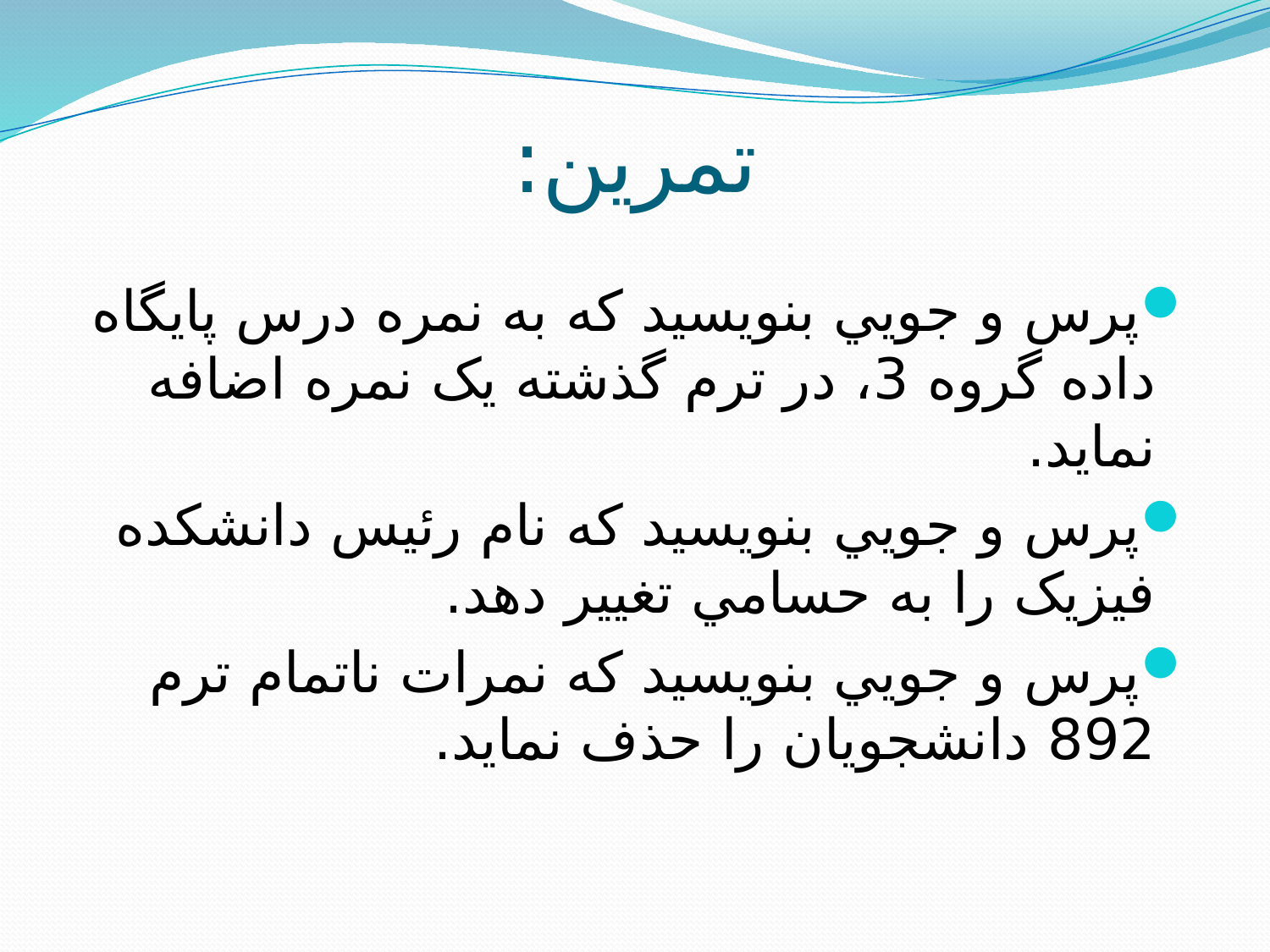

# تمرين:
پرس و جويي بنويسيد که به نمره درس پايگاه داده گروه 3، در ترم گذشته يک نمره اضافه نمايد.
پرس و جويي بنويسيد که نام رئيس دانشکده فيزيک را به حسامي تغيير دهد.
پرس و جويي بنويسيد که نمرات ناتمام ترم 892 دانشجويان را حذف نمايد.